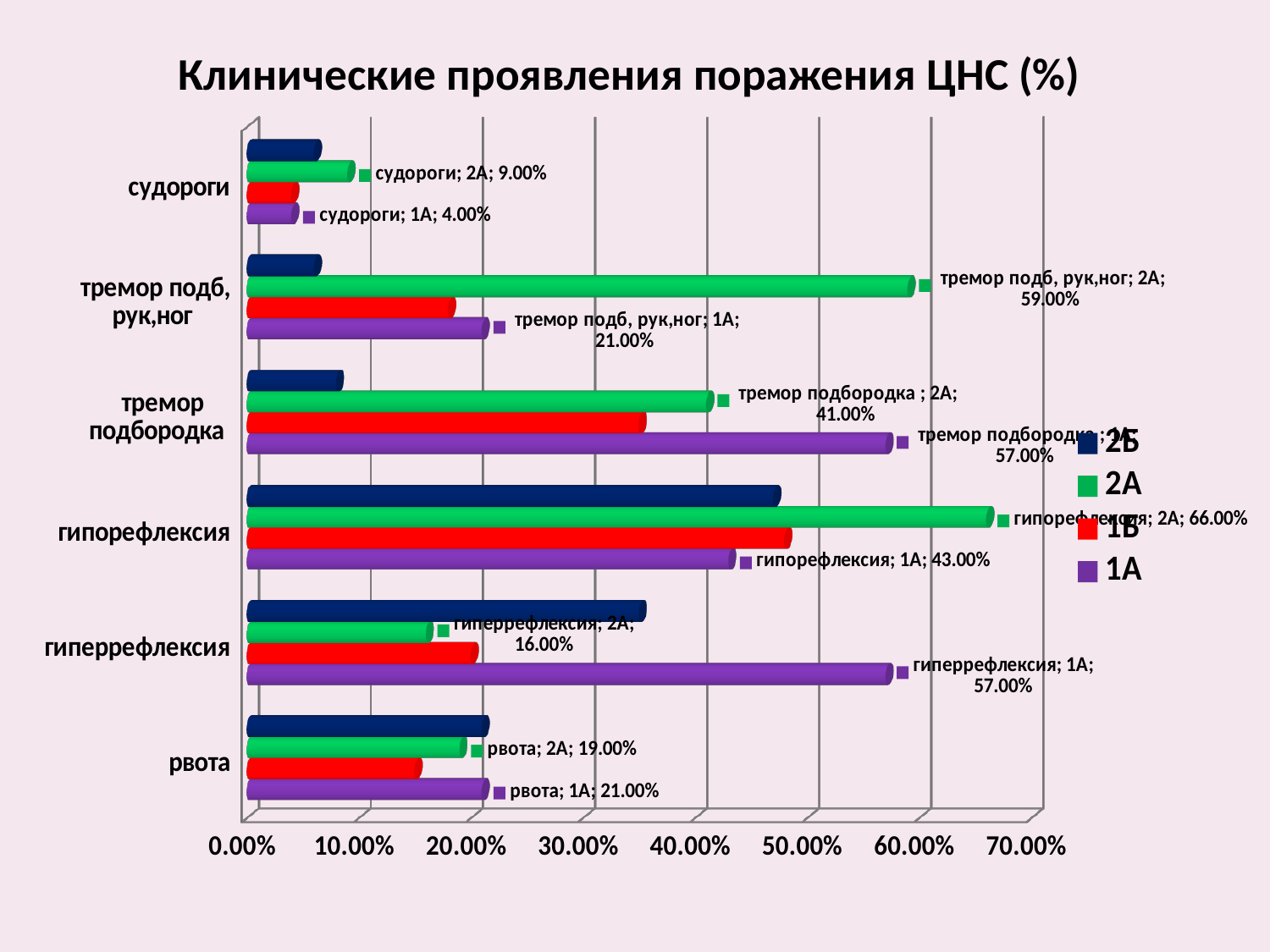

# Клинические проявления поражения ЦНС (%)

[unsupported chart]